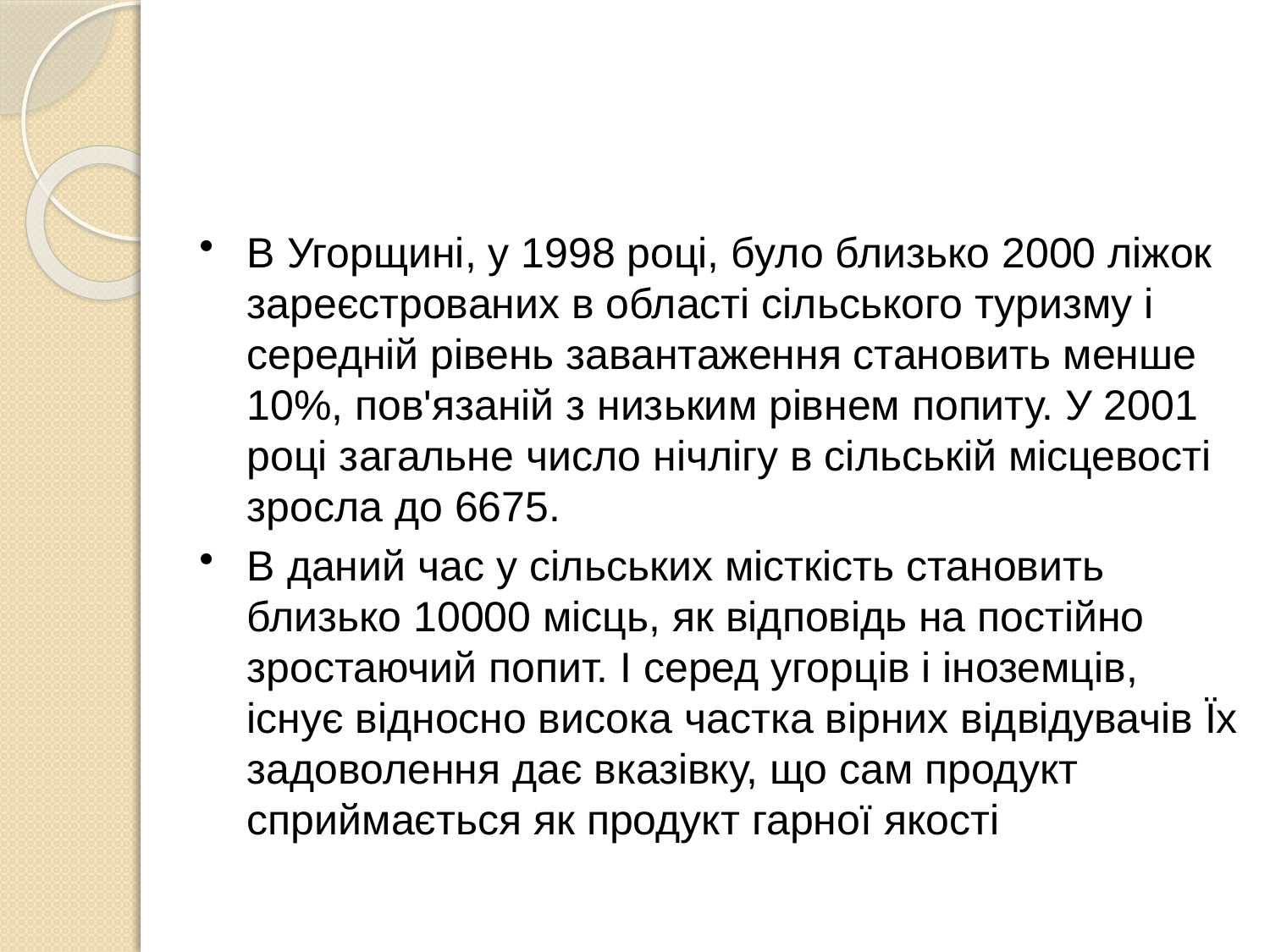

# В Угорщині, у 1998 році, було близько 2000 ліжок зареєстрованих в області сільського туризму і середній рівень завантаження становить менше 10%, пов'язаній з низьким рівнем попиту. У 2001 році загальне число нічлігу в сільській місцевості зросла до 6675.
В даний час у сільських місткість становить близько 10000 місць, як відповідь на постійно зростаючий попит. І серед угорців і іноземців, існує відносно висока частка вірних відвідувачів Їх задоволення дає вказівку, що сам продукт сприймається як продукт гарної якості